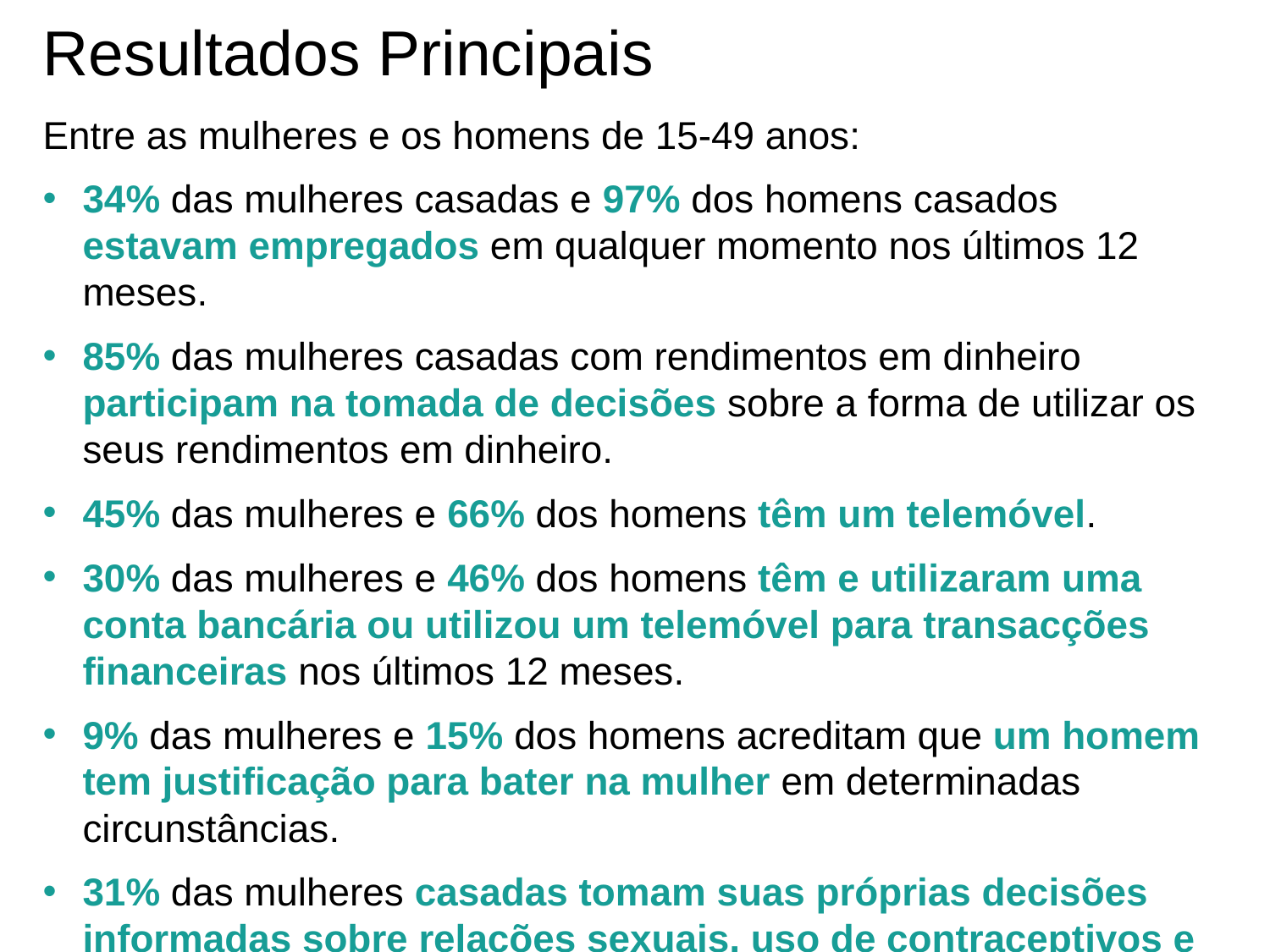

# Resultados Principais
Entre as mulheres e os homens de 15-49 anos:
34% das mulheres casadas e 97% dos homens casados estavam empregados em qualquer momento nos últimos 12 meses.
85% das mulheres casadas com rendimentos em dinheiro participam na tomada de decisões sobre a forma de utilizar os seus rendimentos em dinheiro.
45% das mulheres e 66% dos homens têm um telemóvel.
30% das mulheres e 46% dos homens têm e utilizaram uma conta bancária ou utilizou um telemóvel para transacções financeiras nos últimos 12 meses.
9% das mulheres e 15% dos homens acreditam que um homem tem justificação para bater na mulher em determinadas circunstâncias.
31% das mulheres casadas tomam suas próprias decisões informadas sobre relações sexuais, uso de contraceptivos e cuidados de saúde reprodutiva.